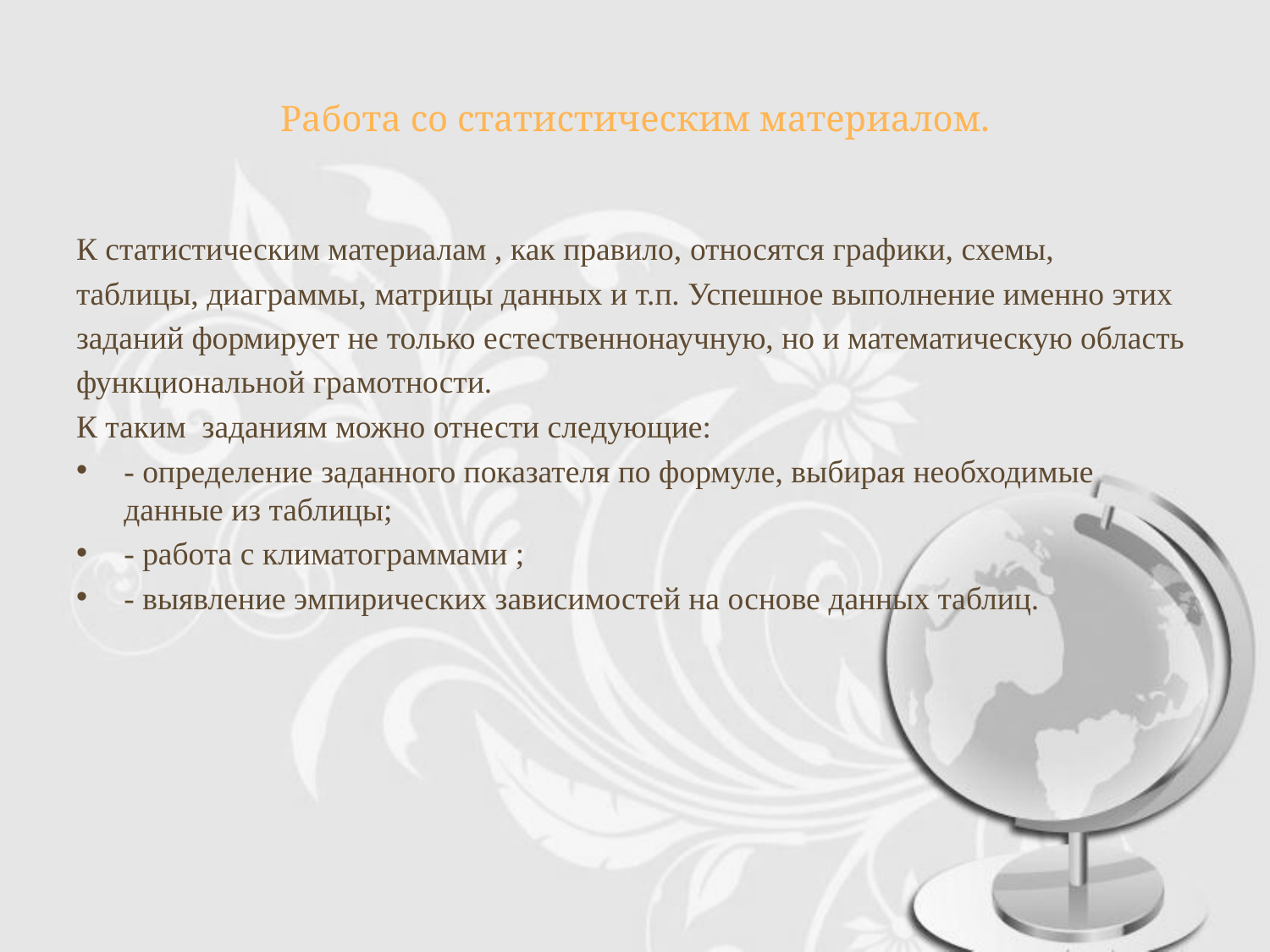

# Работа со статистическим материалом.
К статистическим материалам , как правило, относятся графики, схемы,
таблицы, диаграммы, матрицы данных и т.п. Успешное выполнение именно этих
заданий формирует не только естественнонаучную, но и математическую область
функциональной грамотности.
К таким  заданиям можно отнести следующие:
- определение заданного показателя по формуле, выбирая необходимые данные из таблицы;
- работа с климатограммами ;
- выявление эмпирических зависимостей на основе данных таблиц.